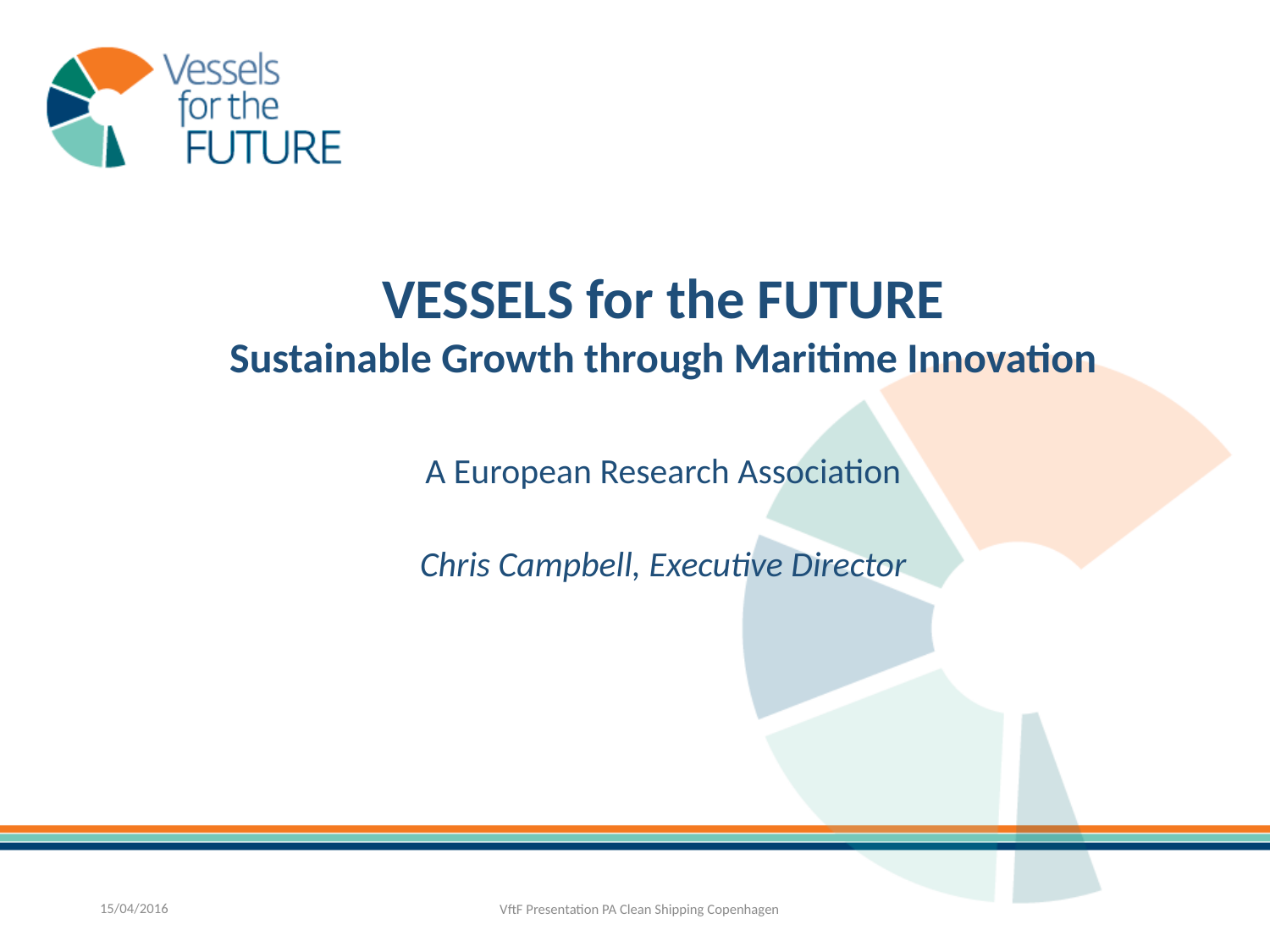

VESSELS for the FUTURE
Sustainable Growth through Maritime Innovation

A European Research Association

Chris Campbell, Executive Director
15/04/2016
VftF Presentation PA Clean Shipping Copenhagen